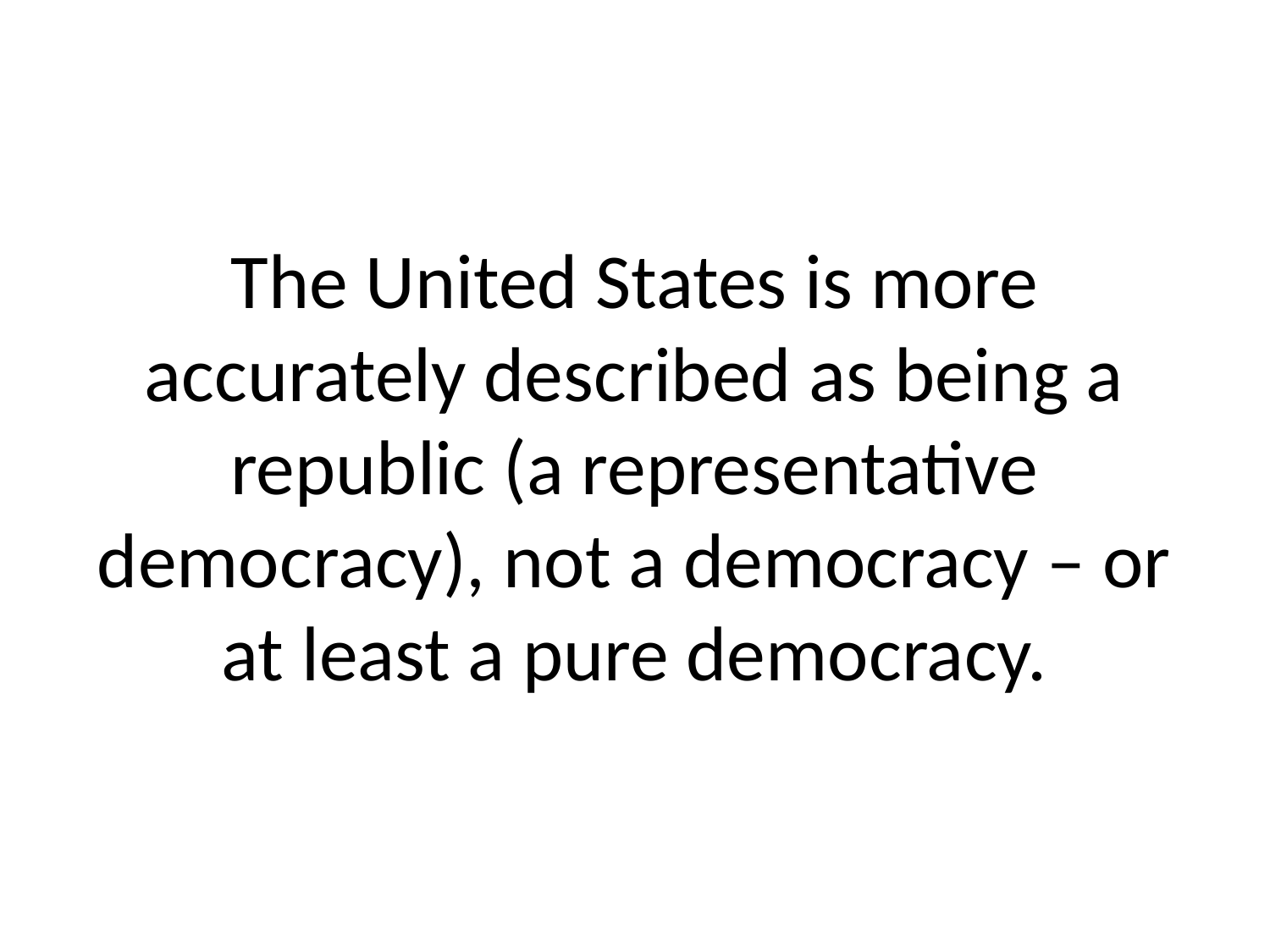

# The United States is more accurately described as being a republic (a representative democracy), not a democracy – or at least a pure democracy.